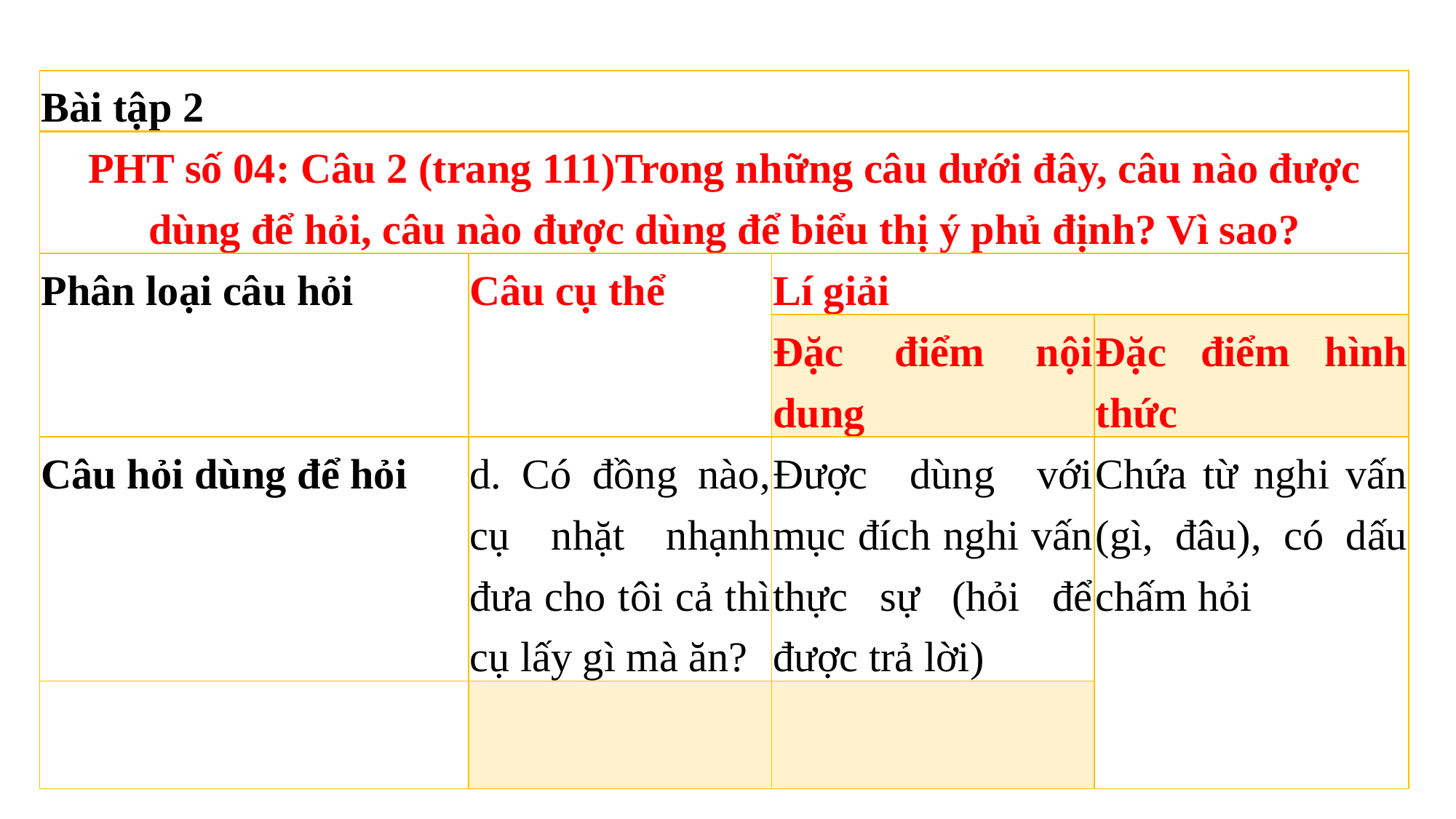

| Bài tập 2 |  |  |  |
| --- | --- | --- | --- |
| PHT số 04: Câu 2 (trang 111)Trong những câu dưới đây, câu nào được dùng để hỏi, câu nào được dùng để biểu thị ý phủ định? Vì sao? |  |  |  |
| Phân loại câu hỏi | Câu cụ thể | Lí giải |  |
|  |  | Đặc điểm nội dung | Đặc điểm hình thức |
| Câu hỏi dùng để hỏi | d. Có đồng nào, cụ nhặt nhạnh đưa cho tôi cả thì cụ lấy gì mà ăn? | Được dùng với mục đích nghi vấn thực sự (hỏi để được trả lời) | Chứa từ nghi vấn (gì, đâu), có dấu chấm hỏi |
|  |  |  |  |